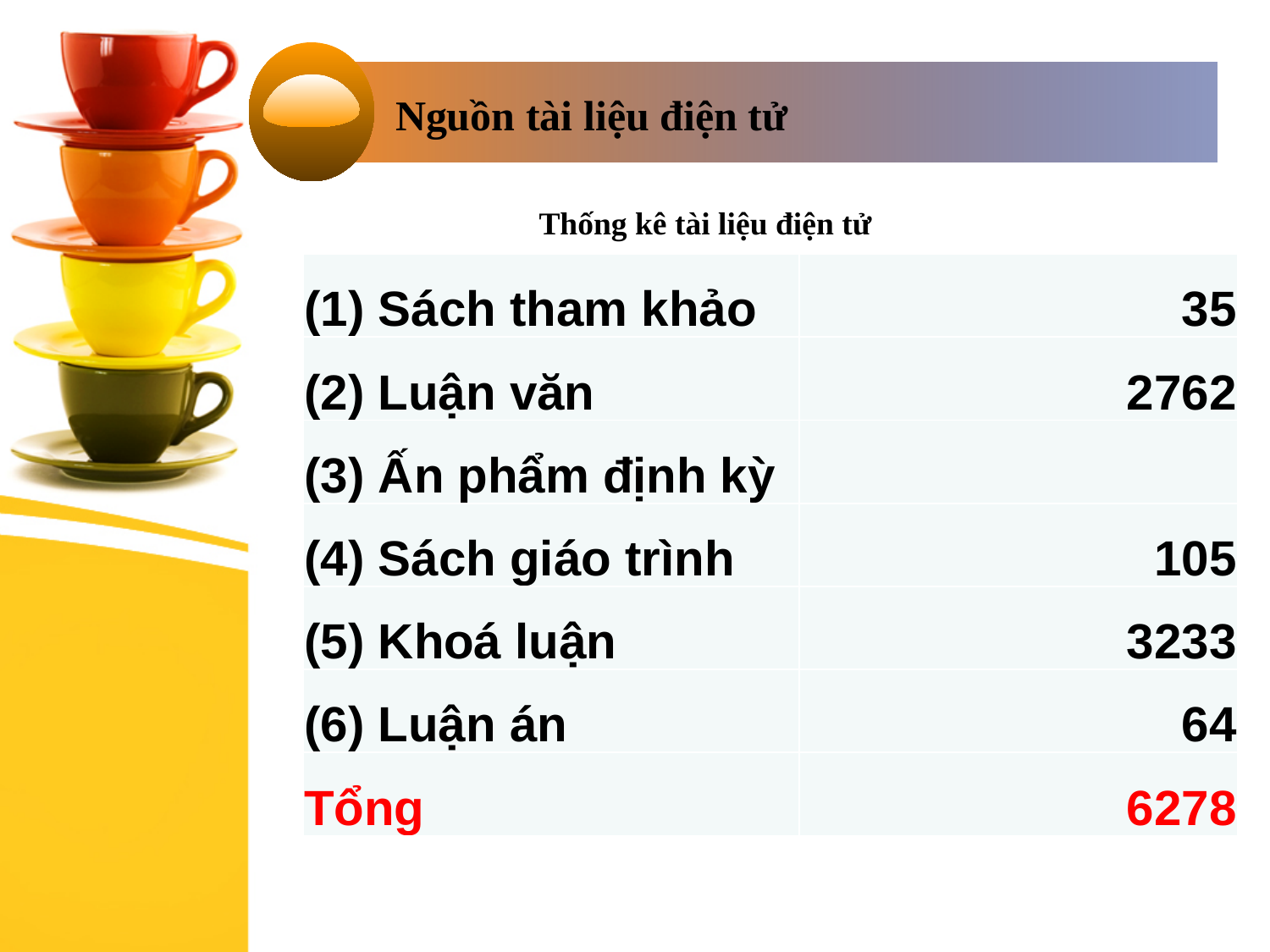

Nguồn tài liệu điện tử
Thống kê tài liệu điện tử
| (1) Sách tham khảo | 35 |
| --- | --- |
| (2) Luận văn | 2762 |
| (3) Ấn phẩm định kỳ |  |
| (4) Sách giáo trình | 105 |
| (5) Khoá luận | 3233 |
| (6) Luận án | 64 |
| Tổng | 6278 |